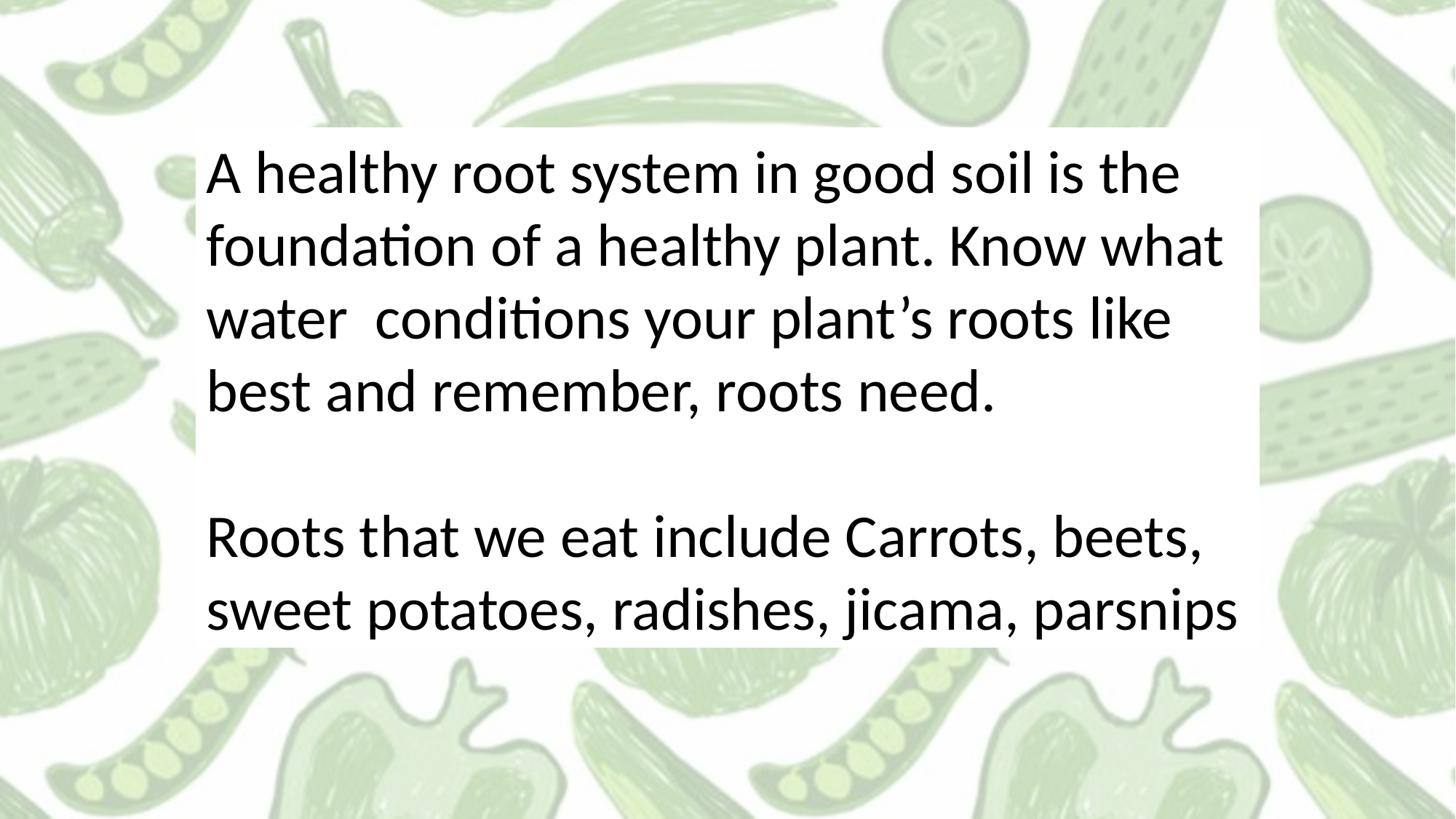

A healthy root system in good soil is the foundation of a healthy plant. Know what water  conditions your plant’s roots like best and remember, roots need.

Roots that we eat include Carrots, beets, sweet potatoes, radishes, jicama, parsnips